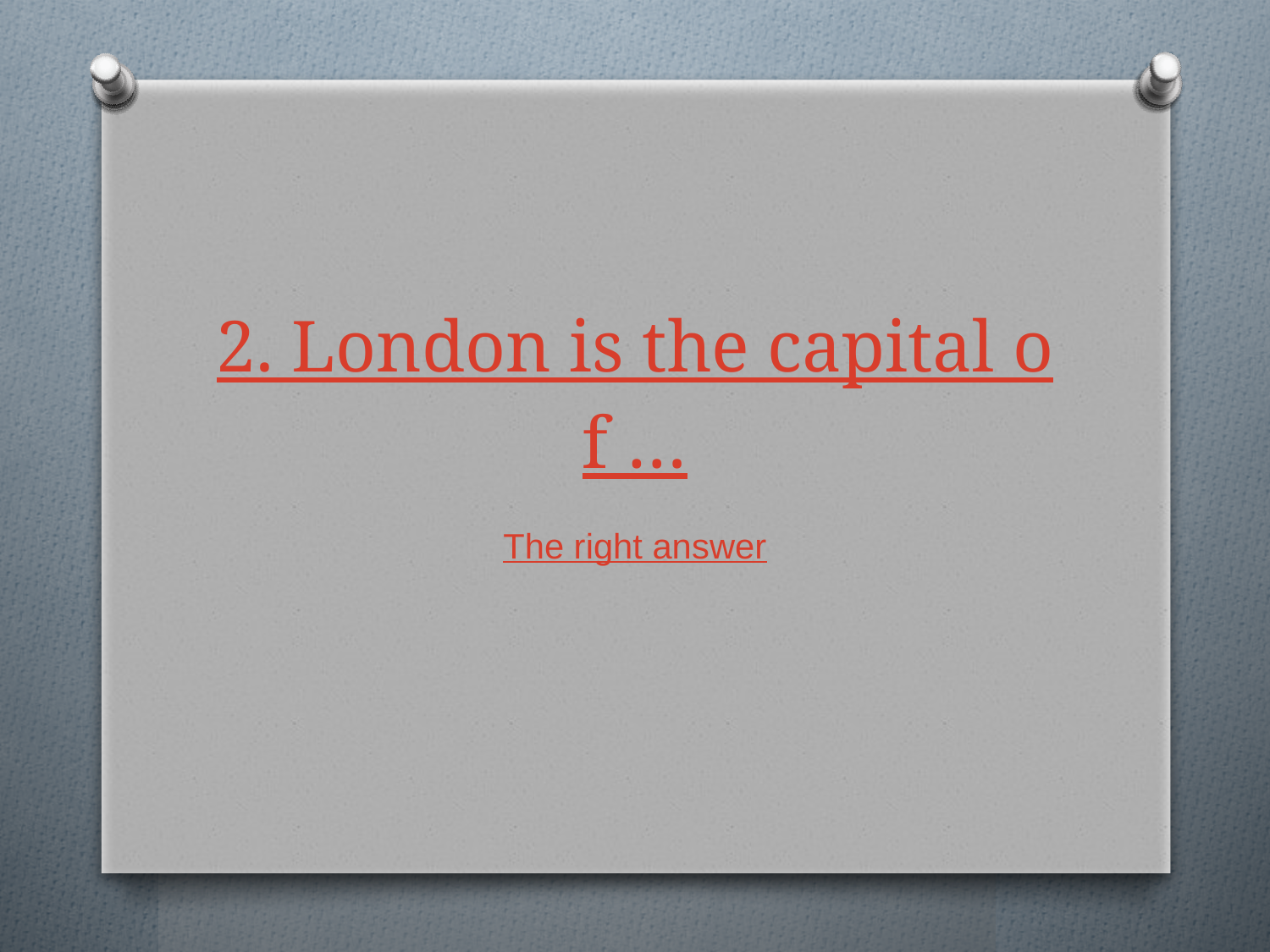

# 2. London is the capital of …
The right answer